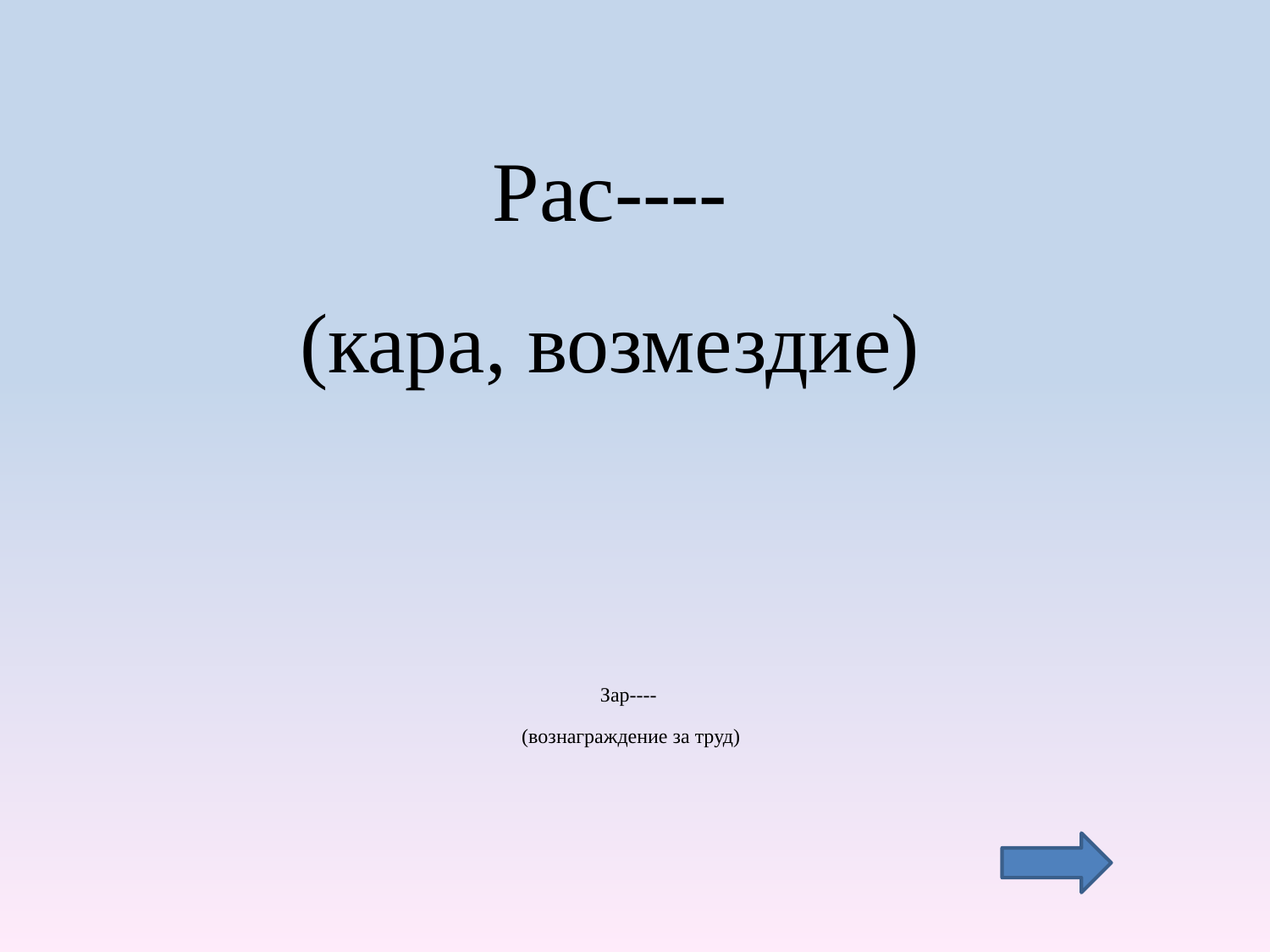

Рас----
(кара, возмездие)
Зар----
(вознаграждение за труд)